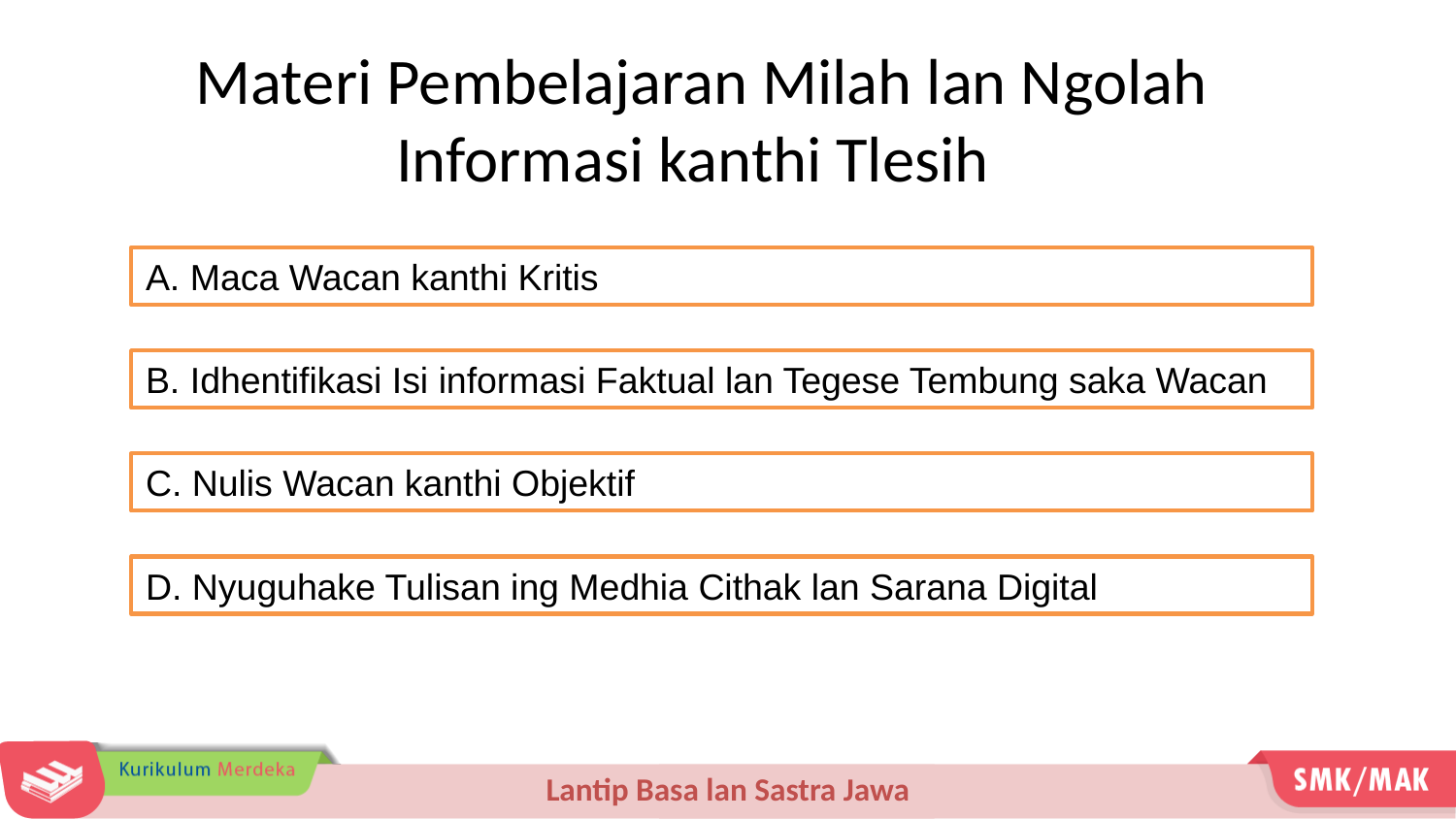

# Materi Pembelajaran Milah lan Ngolah Informasi kanthi Tlesih

A. Maca Wacan kanthi Kritis
B. Idhentifikasi Isi informasi Faktual lan Tegese Tembung saka Wacan
C. Nulis Wacan kanthi Objektif
D. Nyuguhake Tulisan ing Medhia Cithak lan Sarana Digital